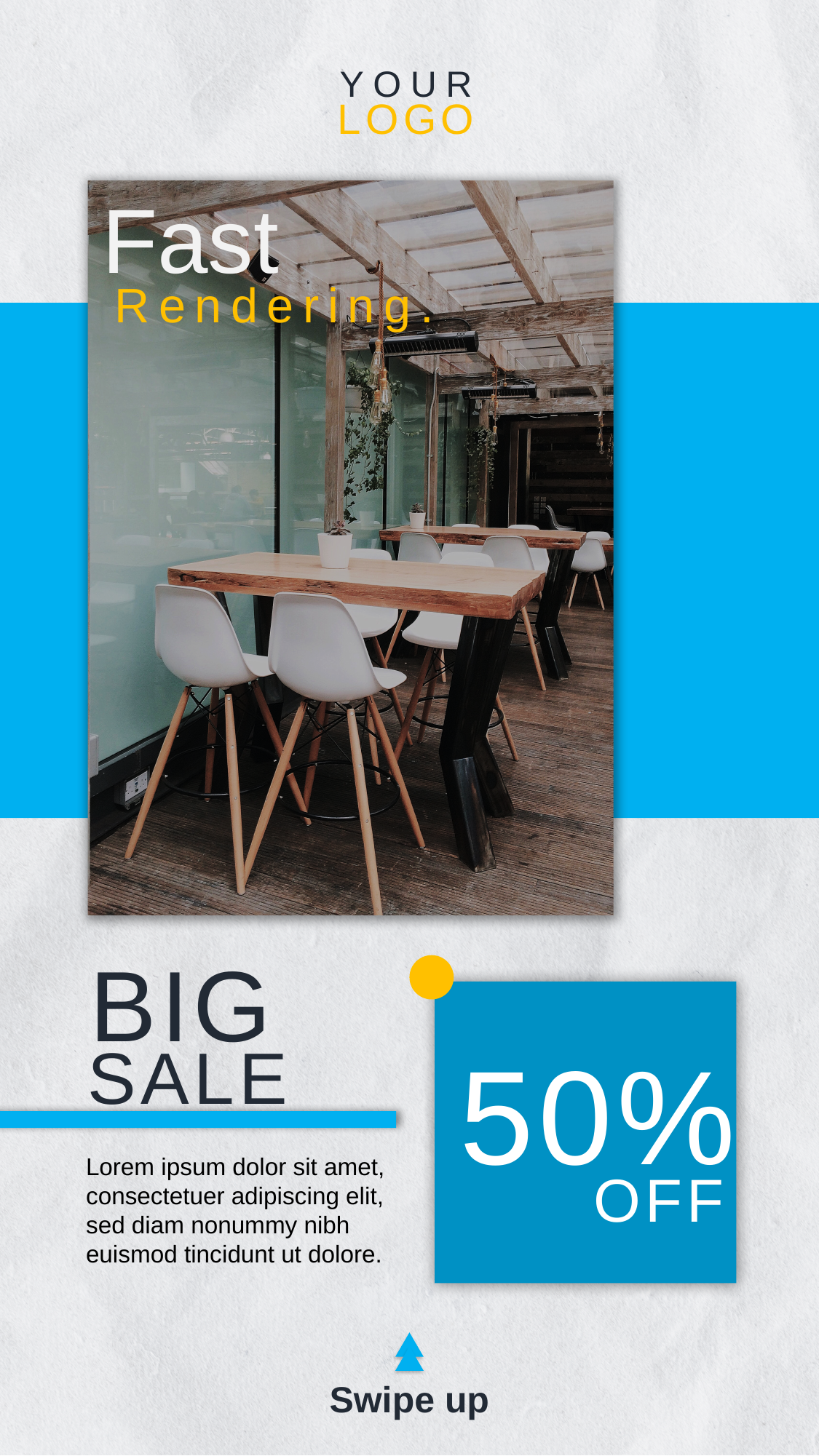

YOUR
LOGO
Fast

Rendering.

BIG

50%
SALE

Lorem ipsum dolor sit amet, consectetuer adipiscing elit, sed diam nonummy nibh euismod tincidunt ut dolore.
OFF

Swipe up